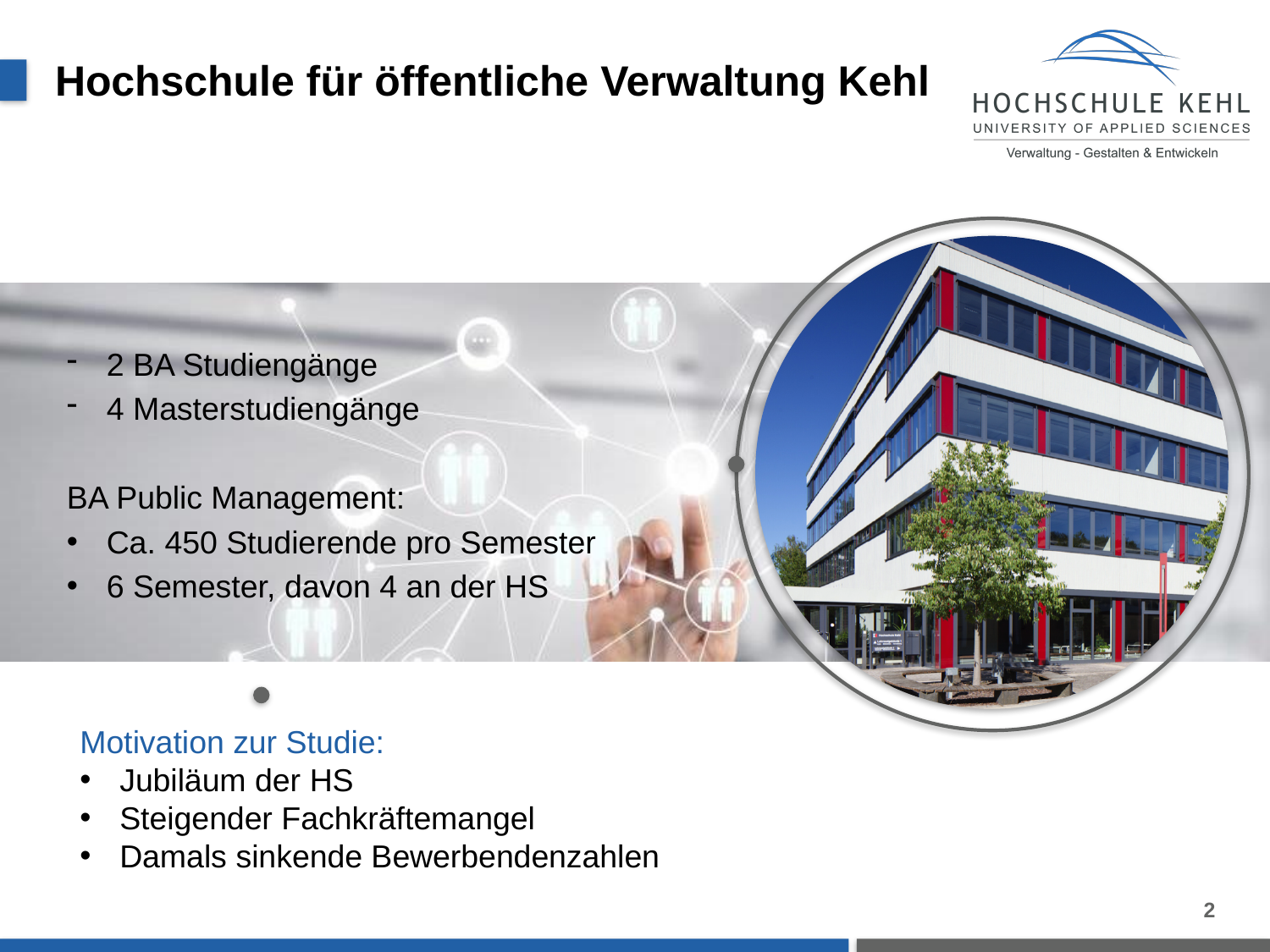

Hochschule für öffentliche Verwaltung Kehl
2 BA Studiengänge
4 Masterstudiengänge

BA Public Management:
Ca. 450 Studierende pro Semester
6 Semester, davon 4 an der HS

Motivation zur Studie:
Jubiläum der HS
Steigender Fachkräftemangel
Damals sinkende Bewerbendenzahlen